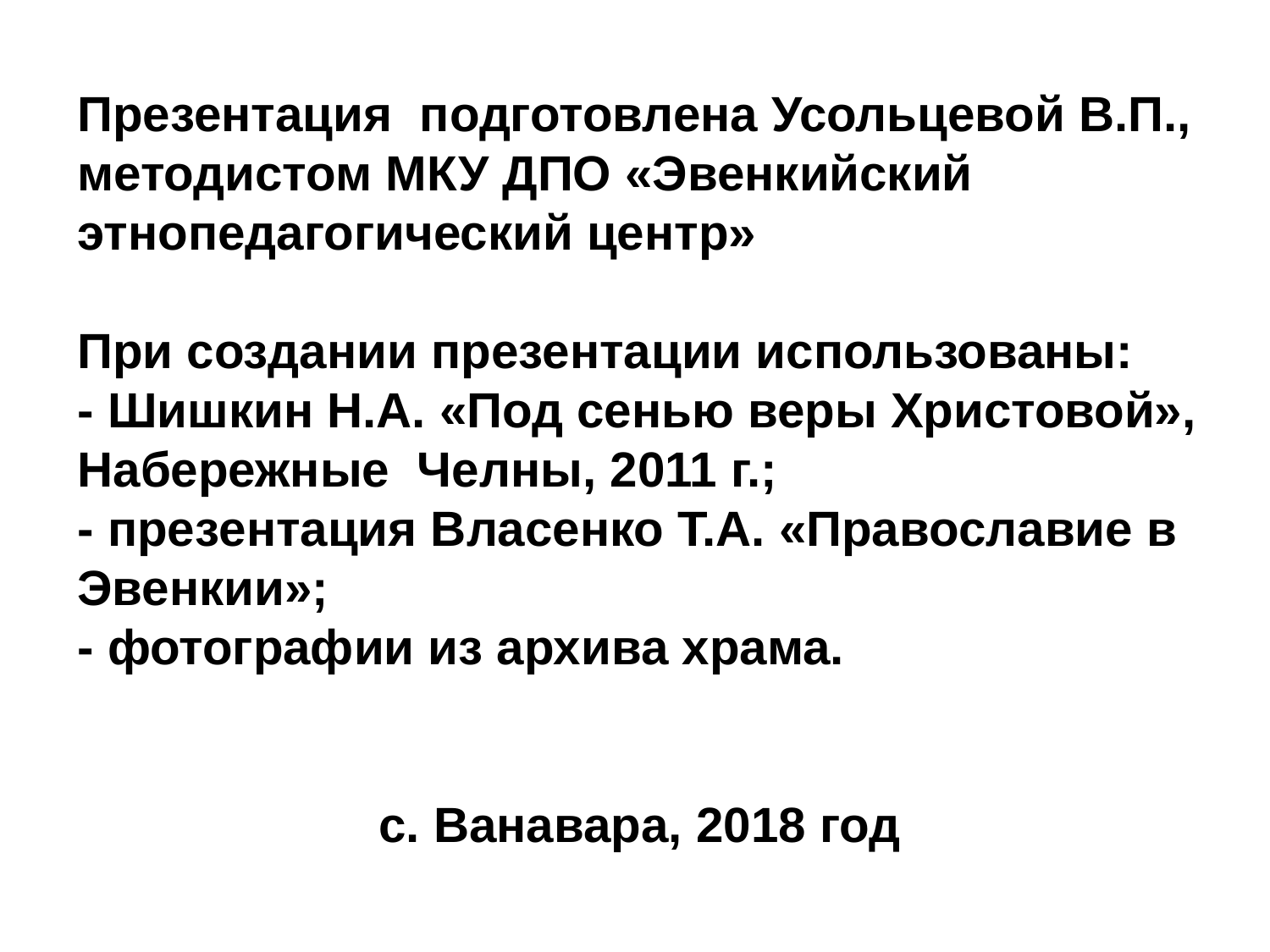

Презентация  подготовлена Усольцевой В.П.,
методистом МКУ ДПО «Эвенкийский этнопедагогический центр»

При создании презентации использованы:
- Шишкин Н.А. «Под сенью веры Христовой», Набережные  Челны, 2011 г.;
- презентация Власенко Т.А. «Православие в Эвенкии»;
- фотографии из архива храма.

с. Ванавара, 2018 год